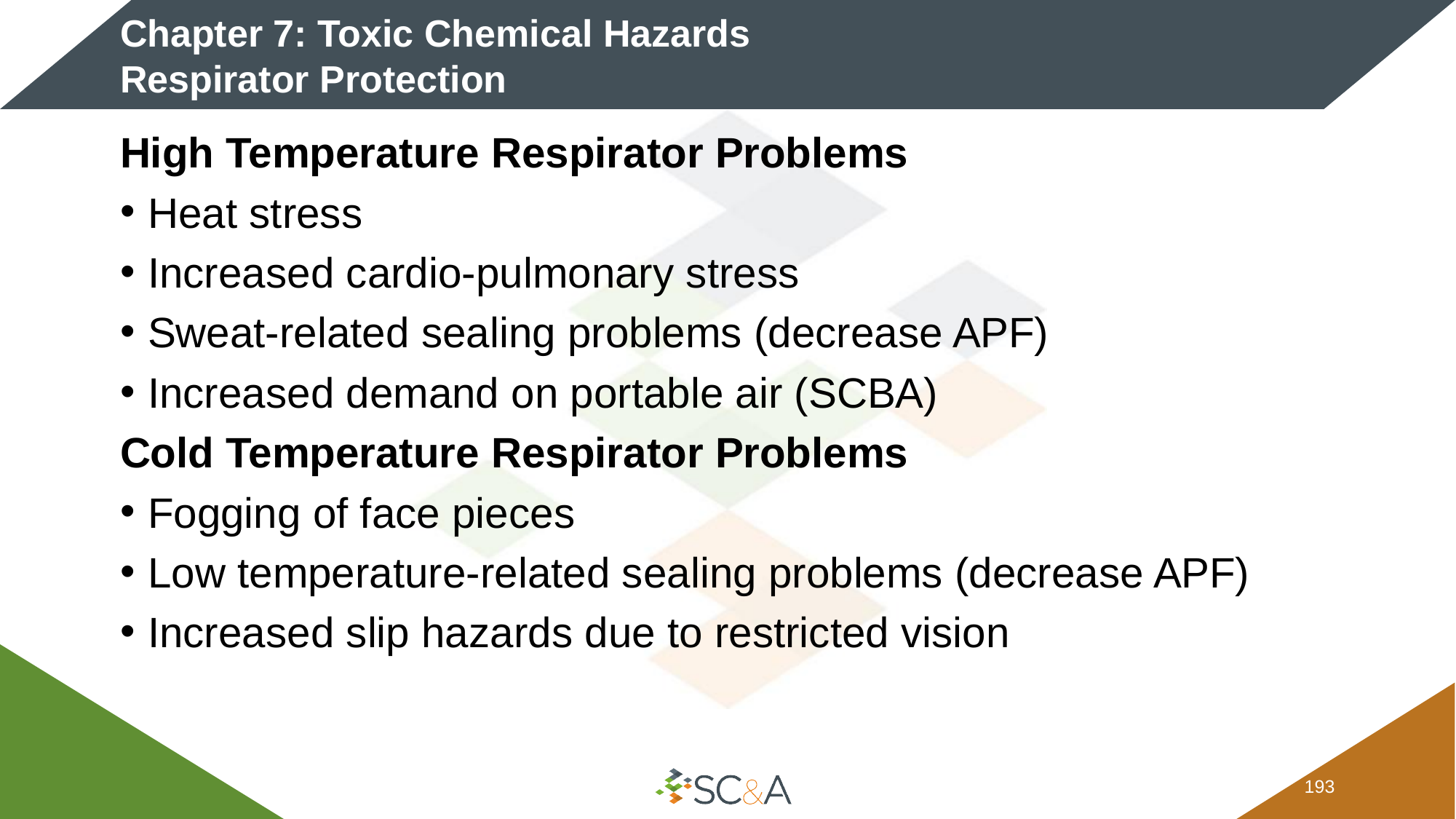

# Chapter 7: Toxic Chemical Hazards Respirator Protection
High Temperature Respirator Problems
Heat stress
Increased cardio-pulmonary stress
Sweat-related sealing problems (decrease APF)
Increased demand on portable air (SCBA)
Cold Temperature Respirator Problems
Fogging of face pieces
Low temperature-related sealing problems (decrease APF)
Increased slip hazards due to restricted vision
193